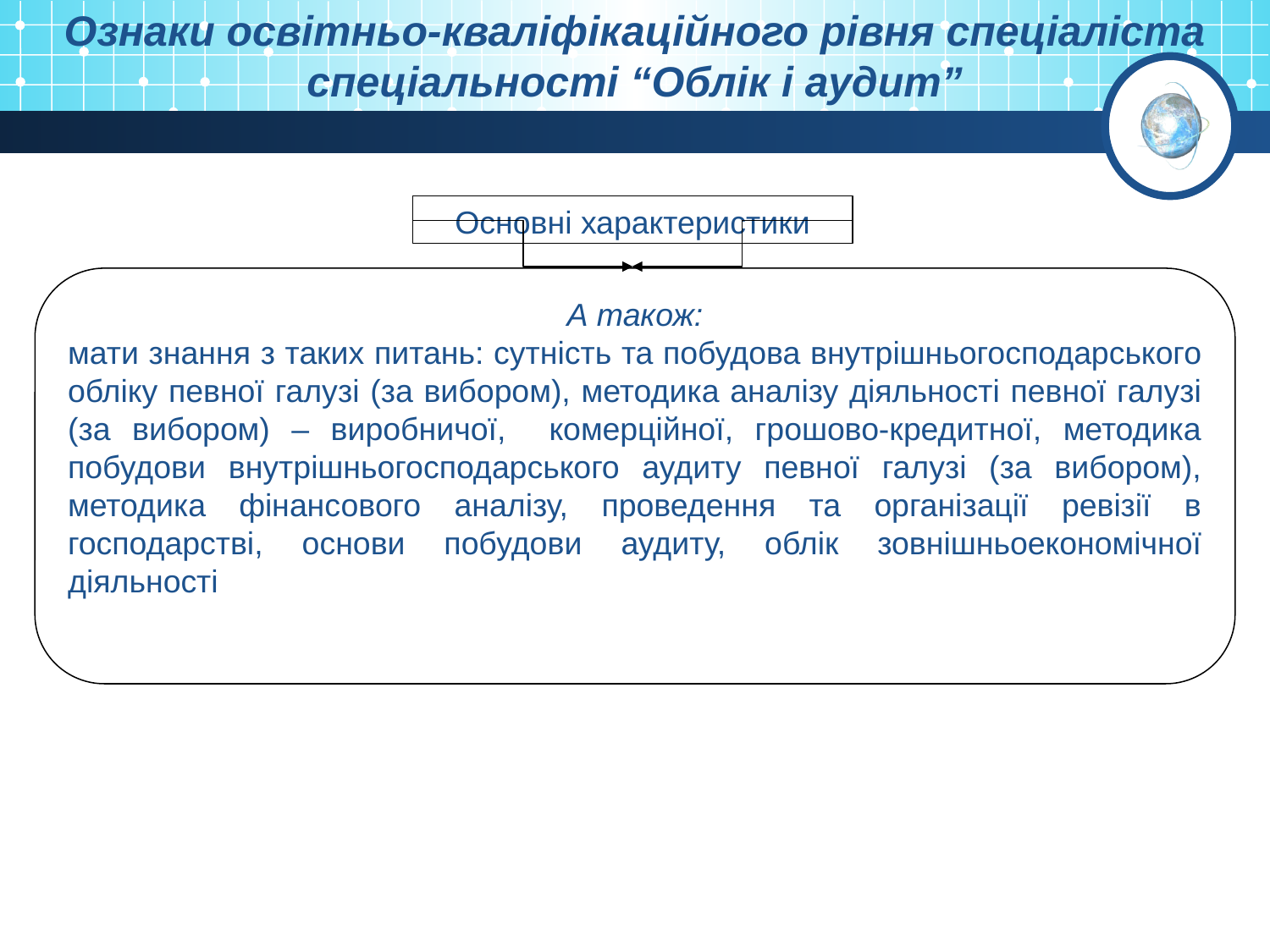

# Ознаки освітньо-кваліфікаційного рівня спеціаліста спеціальності “Облік і аудит”
Основні характеристики
А також:
мати знання з таких питань: сутність та побудова внутрішньогосподарського обліку певної галузі (за вибором), методика аналізу діяльності певної галузі (за вибором) – виробничої,  комерційної, грошово-кредитної, методика побудови внутрішньогосподарського аудиту певної галузі (за вибором), методика фінансового аналізу, проведення та організації ревізії в господарстві, основи побудови аудиту, облік зовнішньоекономічної діяльності